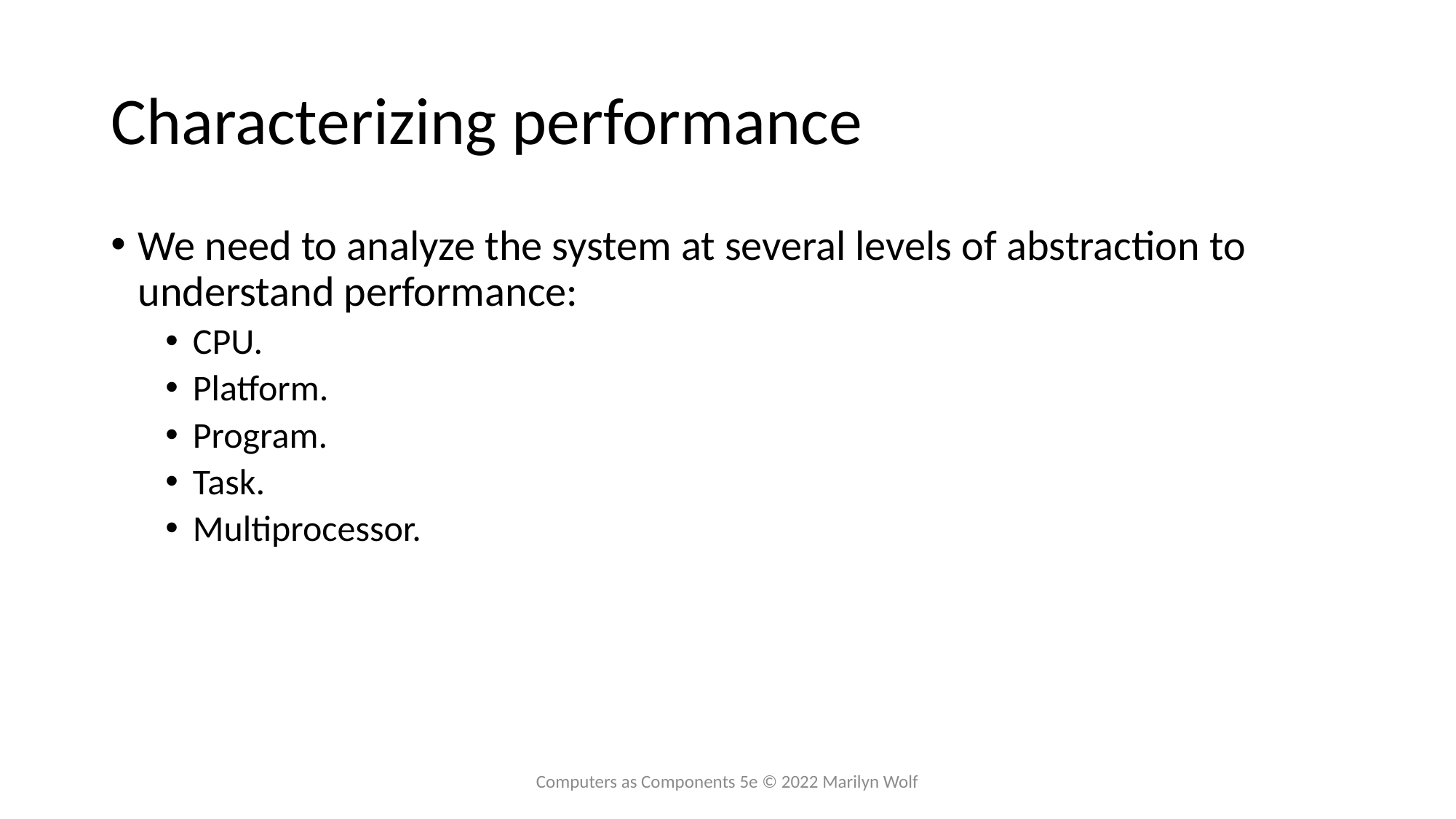

# Characterizing performance
We need to analyze the system at several levels of abstraction to understand performance:
CPU.
Platform.
Program.
Task.
Multiprocessor.
Computers as Components 5e © 2022 Marilyn Wolf